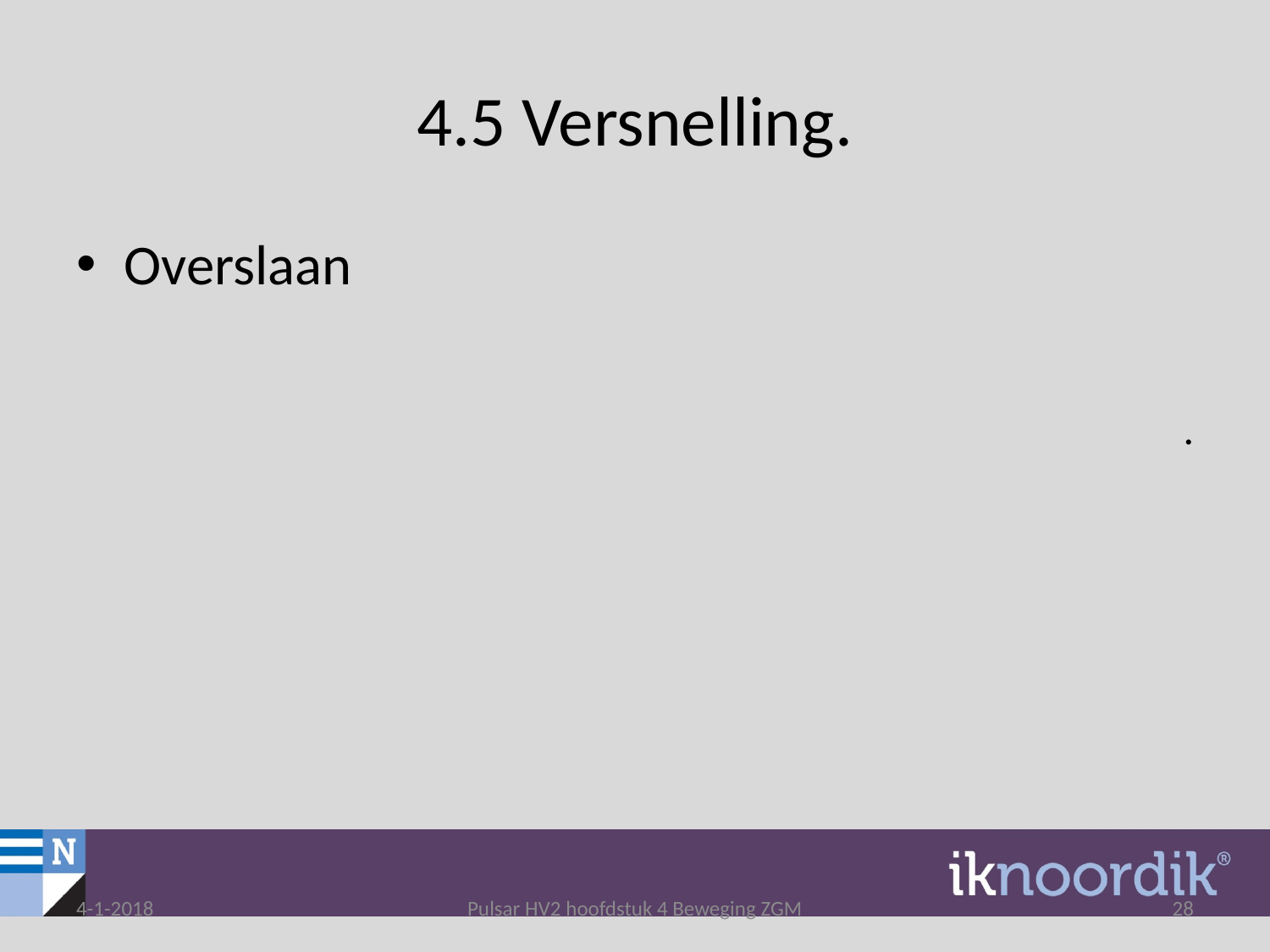

# 4.5 Versnelling.
Overslaan
.
4-1-2018
Pulsar HV2 hoofdstuk 4 Beweging ZGM
28